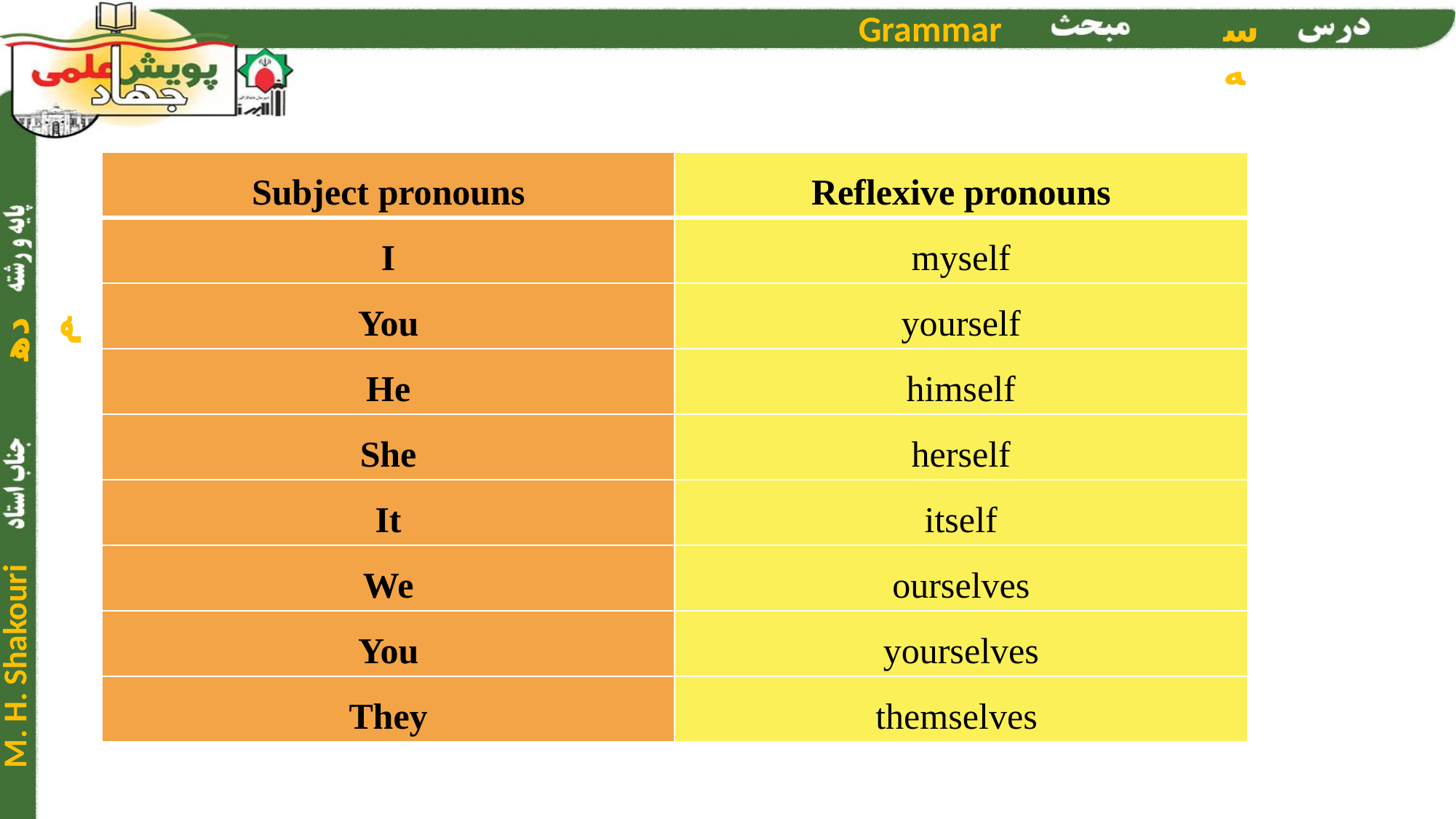

| Subject pronouns | Reflexive pronouns |
| --- | --- |
| I | myself |
| You | yourself |
| He | himself |
| She | herself |
| It | itself |
| We | ourselves |
| You | yourselves |
| They | themselves |